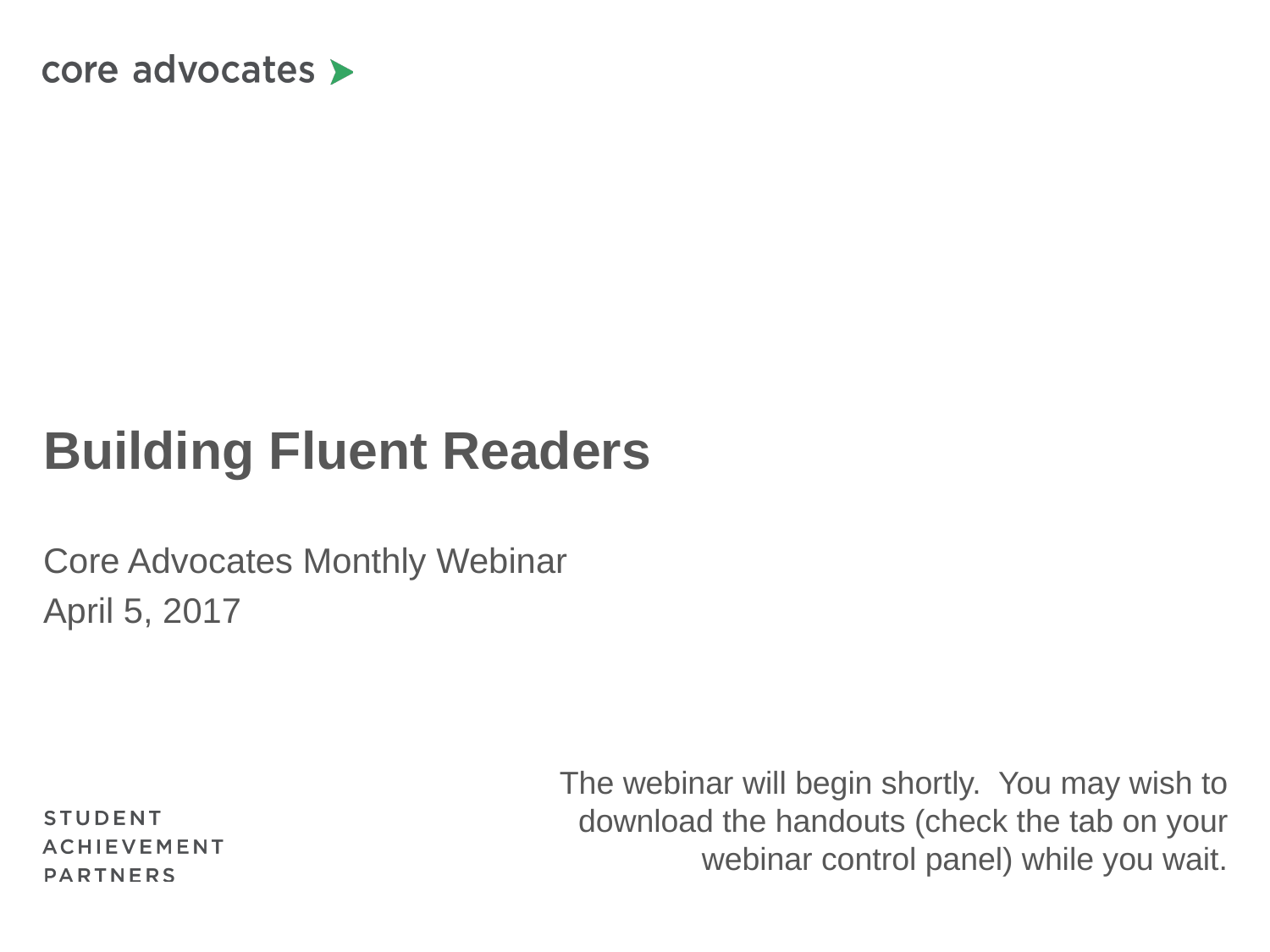

# Building Fluent Readers

Core Advocates Monthly Webinar
April 5, 2017

The webinar will begin shortly.  You may wish to download the handouts (check the tab on your webinar control panel) while you wait.